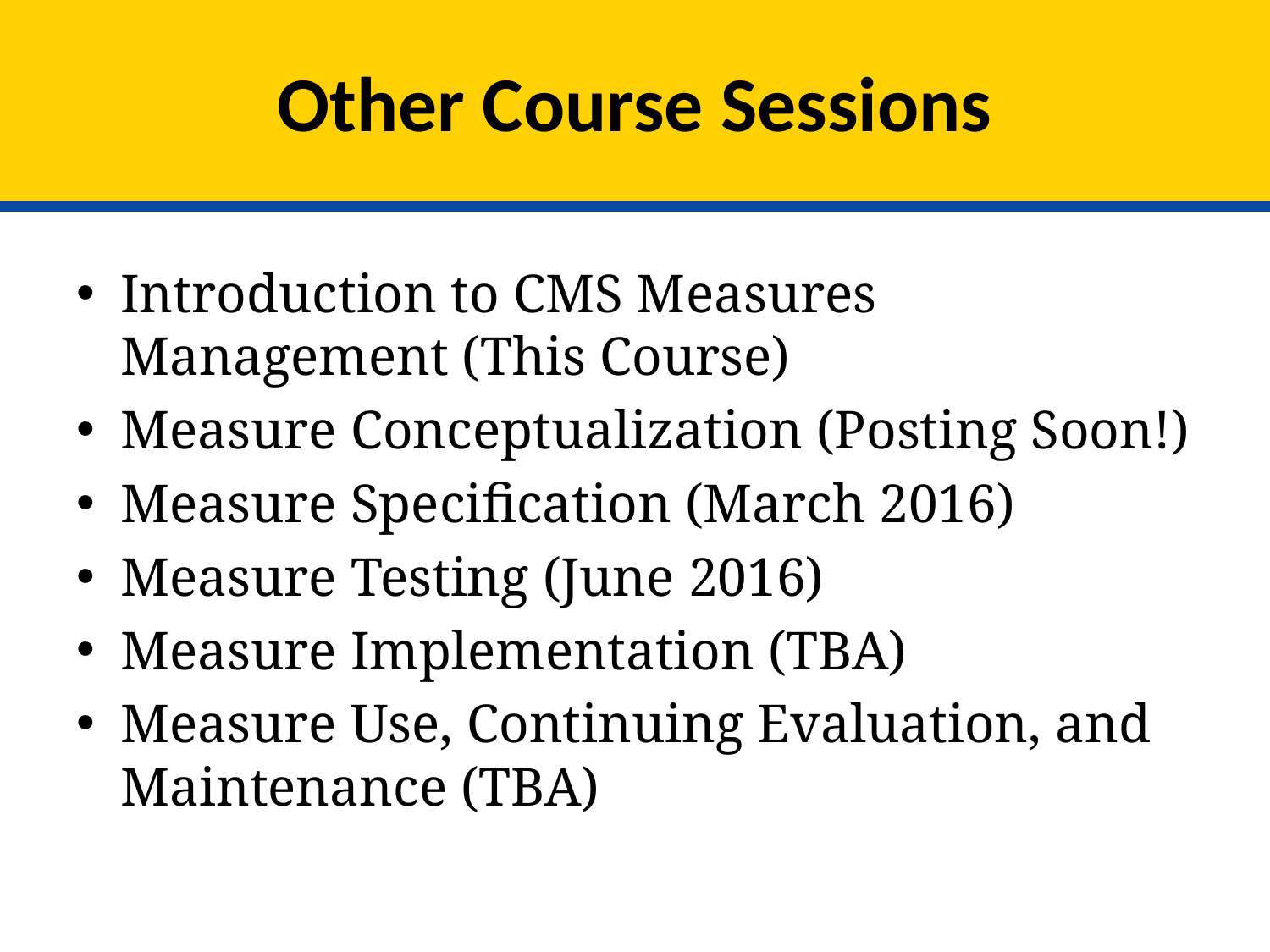

# Other Course Sessions
Introduction to CMS Measures Management (This Course)
Measure Conceptualization (Posting Soon!)
Measure Specification (March 2016)
Measure Testing (June 2016)
Measure Implementation (TBA)
Measure Use, Continuing Evaluation, and Maintenance (TBA)